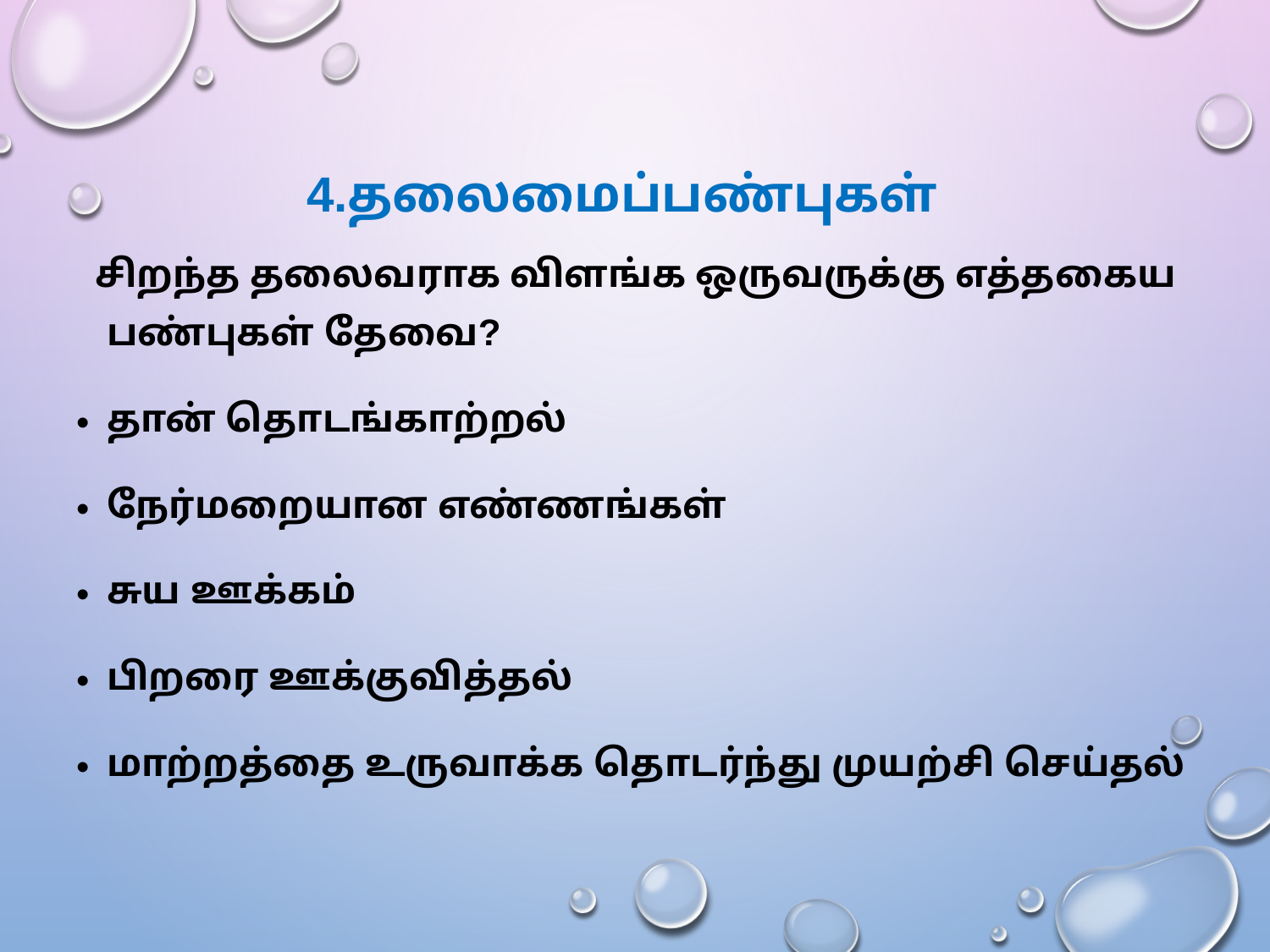

# 4.தலைமைப்பண்புகள்

  சிறந்த தலைவராக விளங்க ஒருவருக்கு எத்தகைய பண்புகள் தேவை?
தான் தொடங்காற்றல்
நேர்மறையான எண்ணங்கள்
சுய ஊக்கம்
பிறரை ஊக்குவித்தல்
மாற்றத்தை உருவாக்க தொடர்ந்து முயற்சி செய்தல்